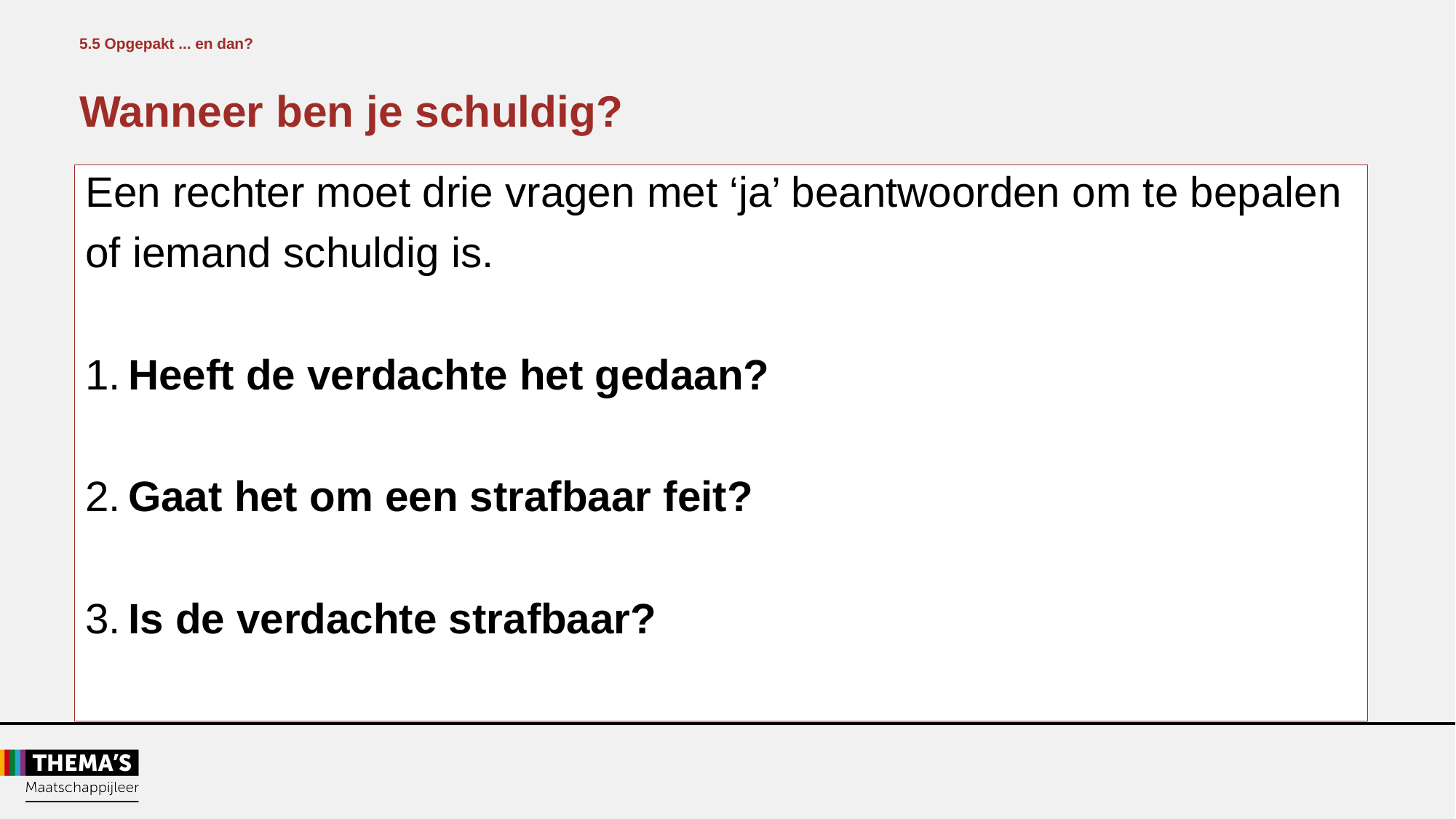

5.5 Opgepakt ... en dan?
Wanneer ben je schuldig?
Een rechter moet drie vragen met ‘ja’ beantwoorden om te bepalen
of iemand schuldig is.

1.	Heeft de verdachte het gedaan?

2.	Gaat het om een strafbaar feit?

3.	Is de verdachte strafbaar?